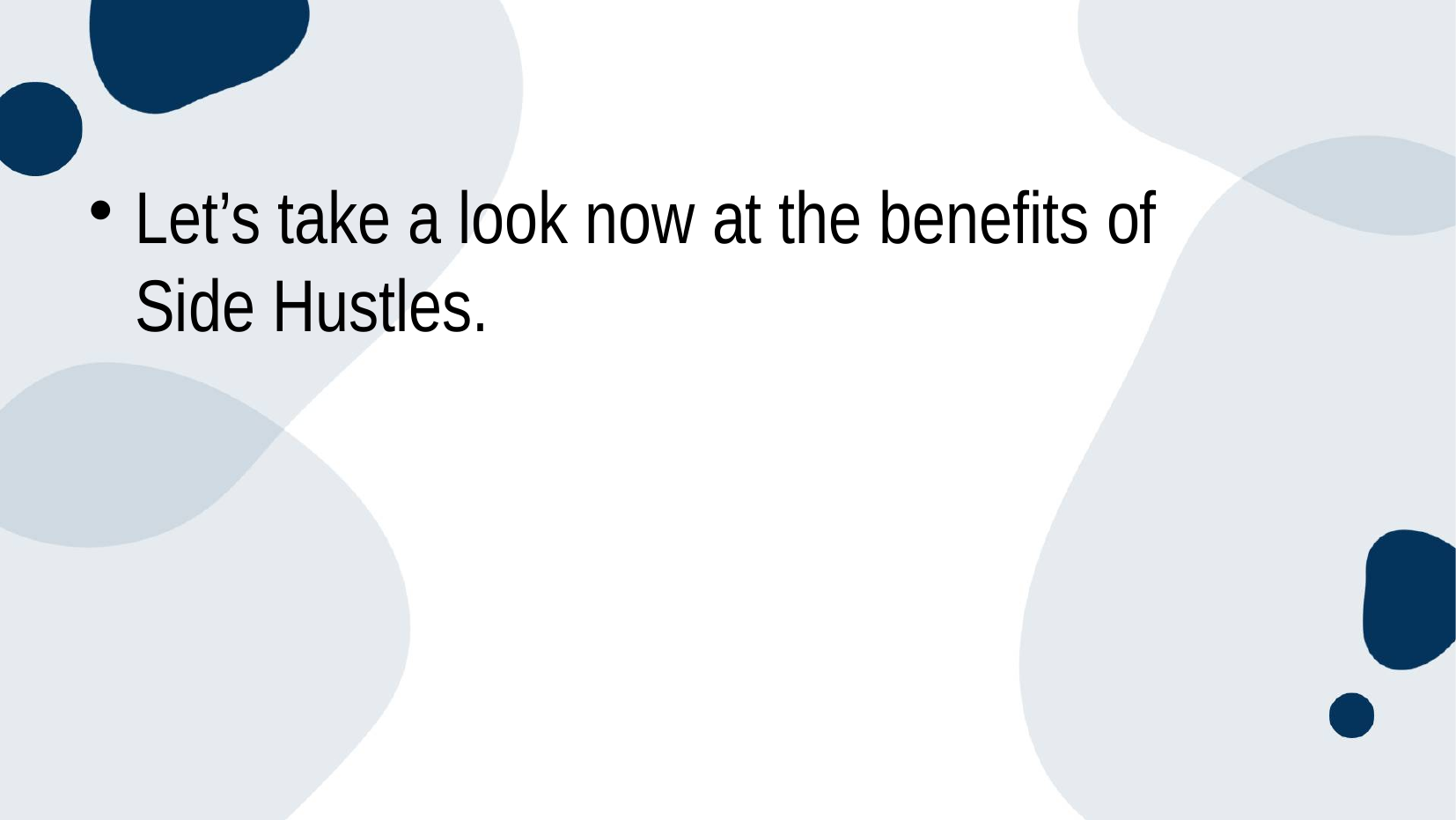

#
Let’s take a look now at the benefits of       Side Hustles.